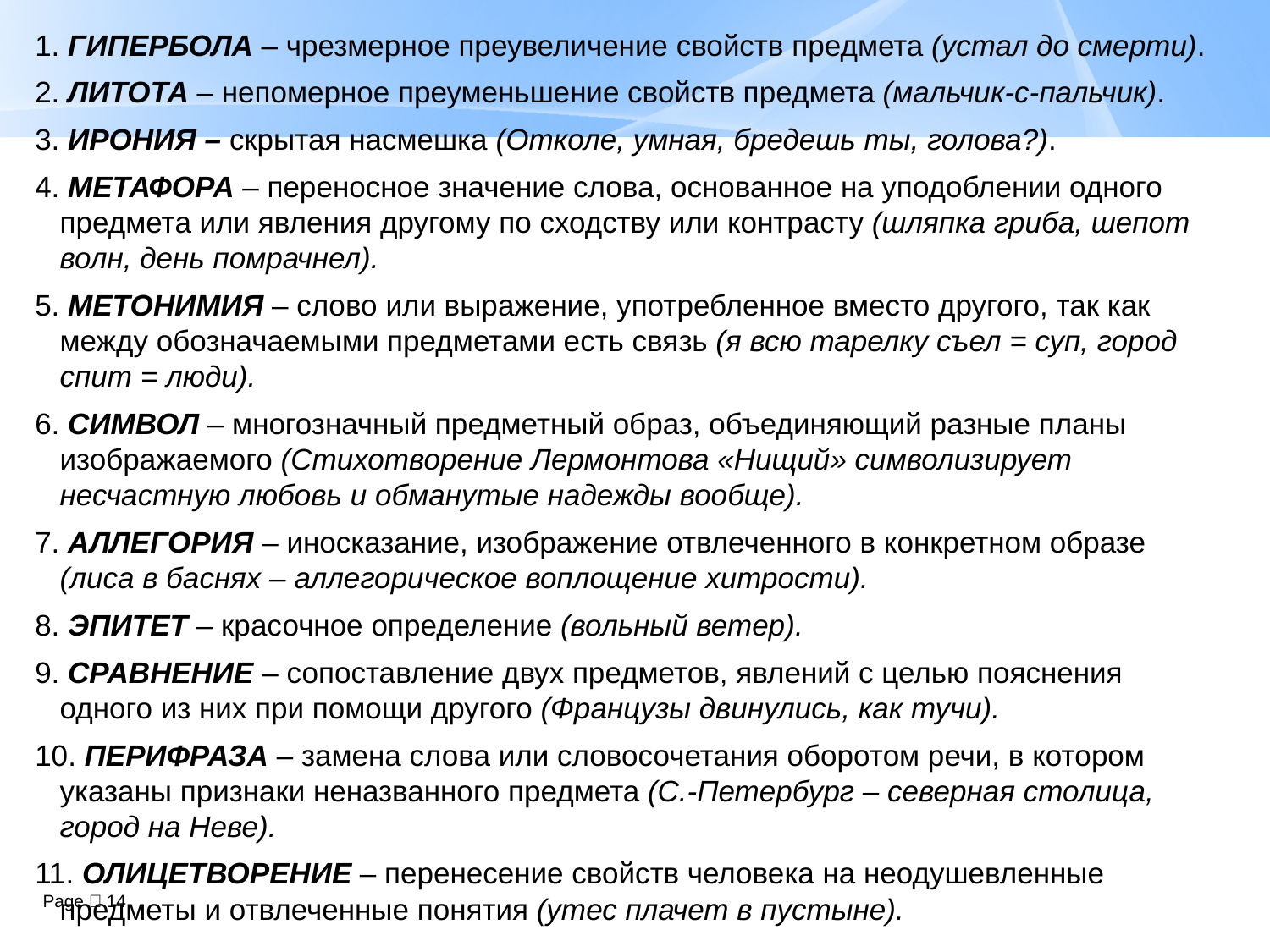

1. ГИПЕРБОЛА – чрезмерное преувеличение свойств предмета (устал до смерти).
2. ЛИТОТА – непомерное преуменьшение свойств предмета (мальчик-с-пальчик).
3. ИРОНИЯ – скрытая насмешка (Отколе, умная, бредешь ты, голова?).
4. МЕТАФОРА – переносное значение слова, основанное на уподоблении одного предмета или явления другому по сходству или контрасту (шляпка гриба, шепот волн, день помрачнел).
5. МЕТОНИМИЯ – слово или выражение, употребленное вместо другого, так как между обозначаемыми предметами есть связь (я всю тарелку съел = суп, город спит = люди).
6. СИМВОЛ – многозначный предметный образ, объединяющий разные планы изображаемого (Стихотворение Лермонтова «Нищий» символизирует несчастную любовь и обманутые надежды вообще).
7. АЛЛЕГОРИЯ – иносказание, изображение отвлеченного в конкретном образе (лиса в баснях – аллегорическое воплощение хитрости).
8. ЭПИТЕТ – красочное определение (вольный ветер).
9. СРАВНЕНИЕ – сопоставление двух предметов, явлений с целью пояснения одного из них при помощи другого (Французы двинулись, как тучи).
10. ПЕРИФРАЗА – замена слова или словосочетания оборотом речи, в котором указаны признаки неназванного предмета (С.-Петербург – северная столица, город на Неве).
11. ОЛИЦЕТВОРЕНИЕ – перенесение свойств человека на неодушевленные предметы и отвлеченные понятия (утес плачет в пустыне).